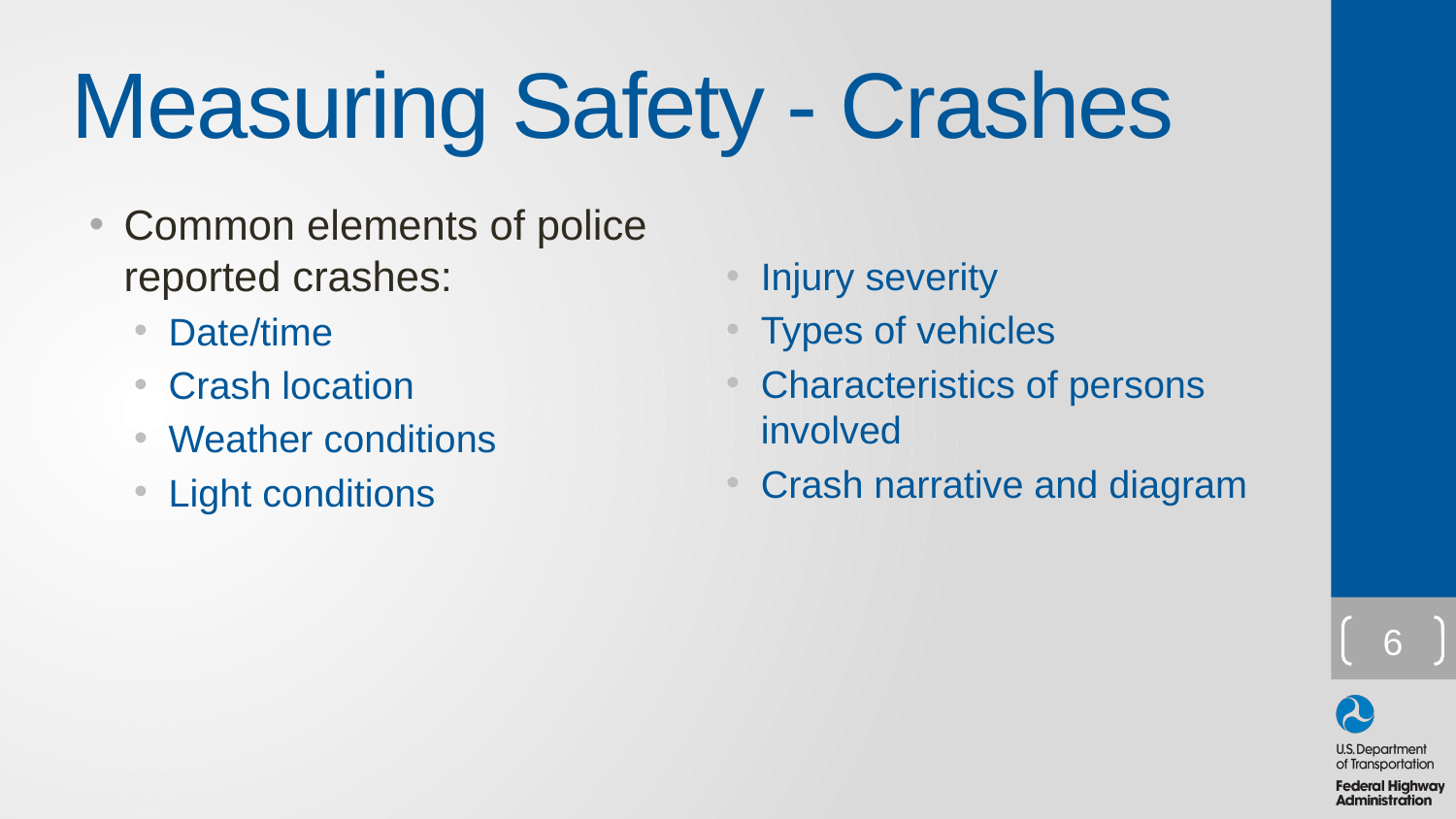

# Measuring Safety - Crashes
Common elements of police reported crashes:
Date/time
Crash location
Weather conditions
Light conditions

Injury severity
Types of vehicles
Characteristics of persons involved
Crash narrative and diagram
6